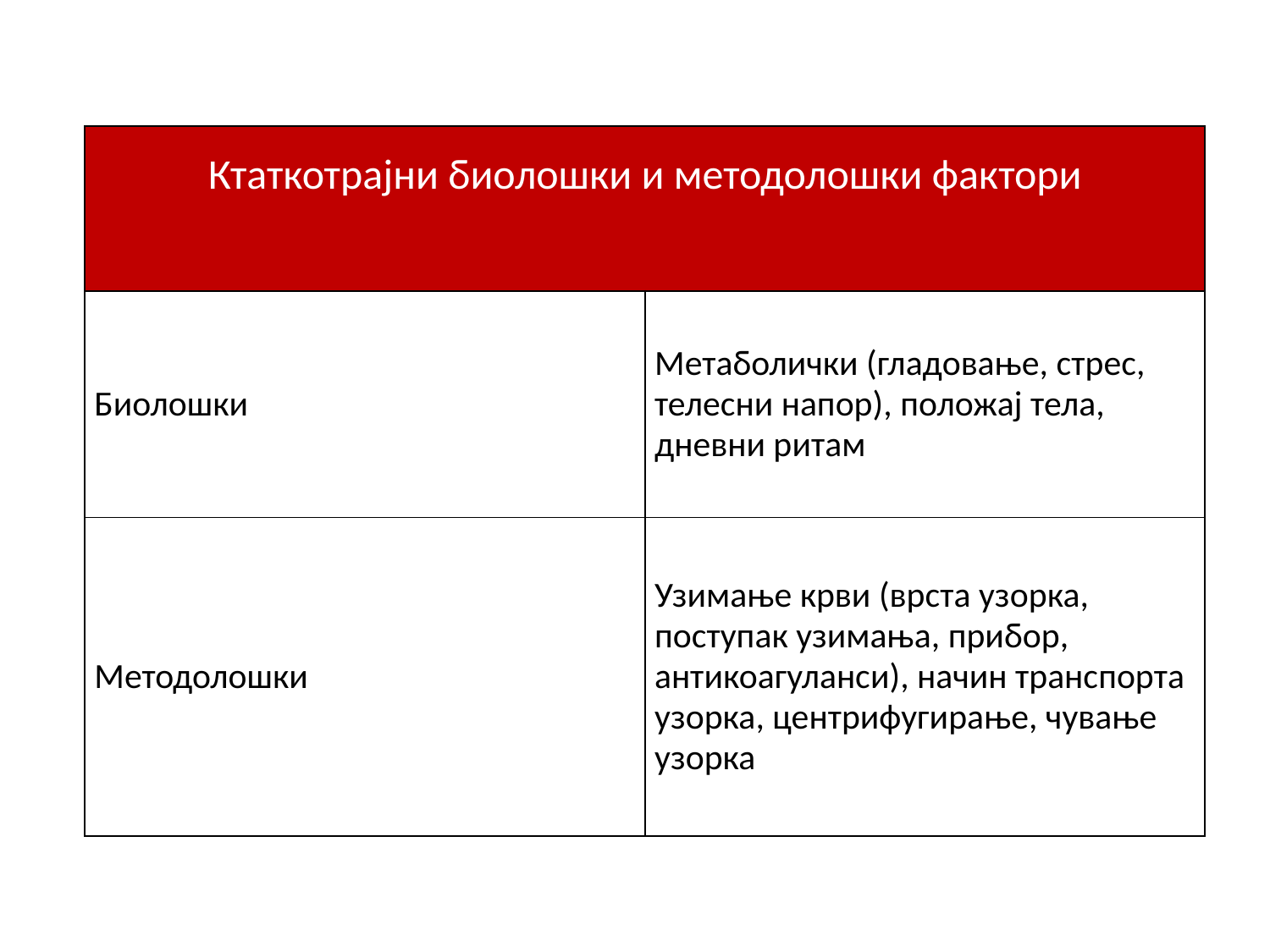

| Ктаткотрајни биолошки и методолошки фактори |  |
| --- | --- |
| Биолошки | Метаболички (гладовање, стрес, телесни напор), положај тела, дневни ритам |
| Методолошки | Узимање крви (врста узорка, поступак узимања, прибор, антикоагуланси), начин транспорта узорка, центрифугирање, чување узорка |